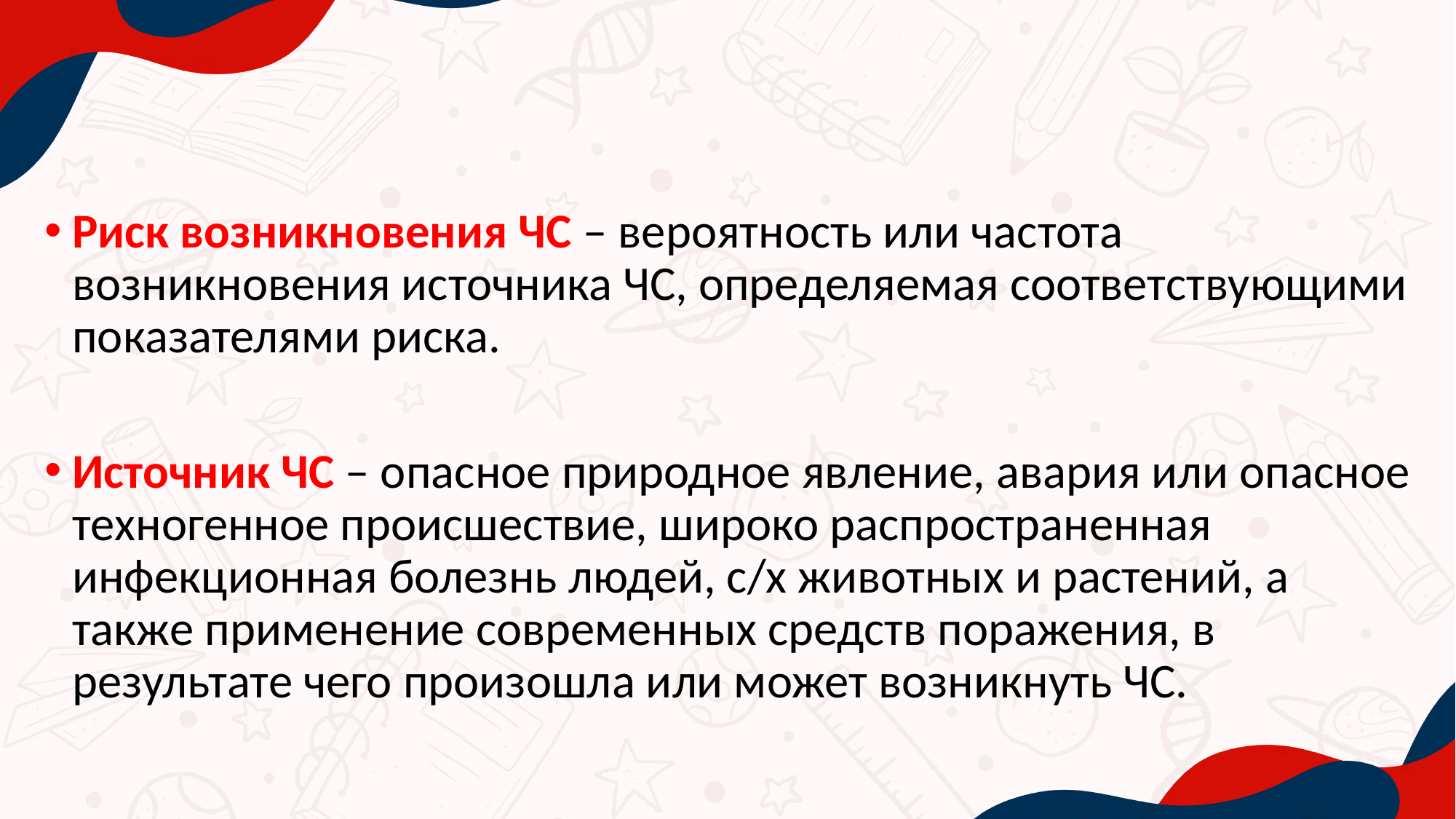

Риск возникновения ЧС – вероятность или частота возникновения источника ЧС, определяемая соответствующими показателями риска.

Источник ЧС – опасное природное явление, авария или опасное техногенное происшествие, широко распространенная инфекционная болезнь людей, с/х животных и растений, а также применение современных средств поражения, в результате чего произошла или может возникнуть ЧС.